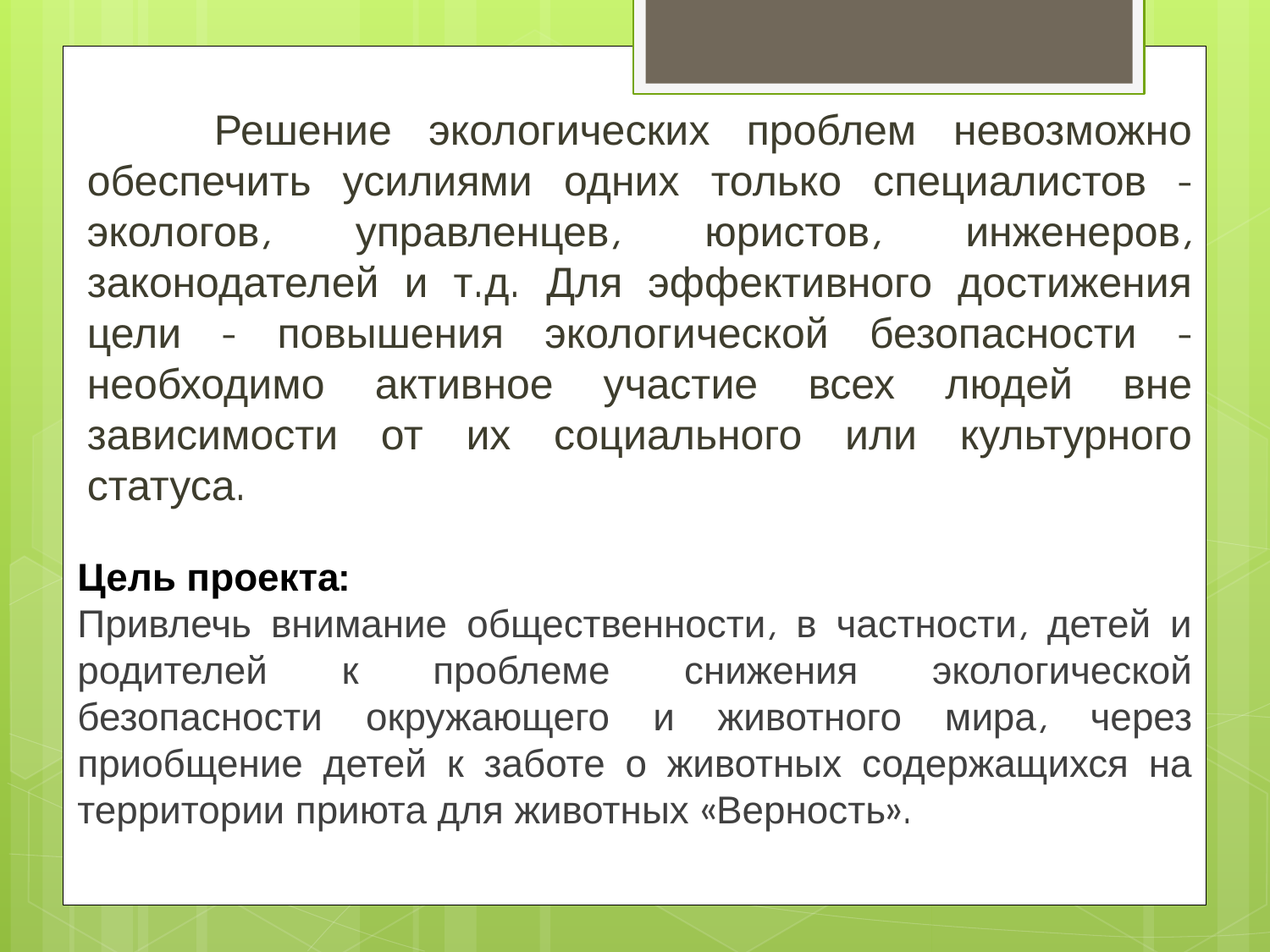

Решение экологических проблем невозможно обеспечить усилиями одних только специалистов - экологов, управленцев, юристов, инженеров, законодателей и т.д. Для эффективного достижения цели - повышения экологической безопасности - необходимо активное участие всех людей вне зависимости от их социального или культурного статуса.
Цель проекта:
Привлечь внимание общественности, в частности, детей и родителей к проблеме снижения экологической безопасности окружающего и животного мира, через приобщение детей к заботе о животных содержащихся на территории приюта для животных «Верность».